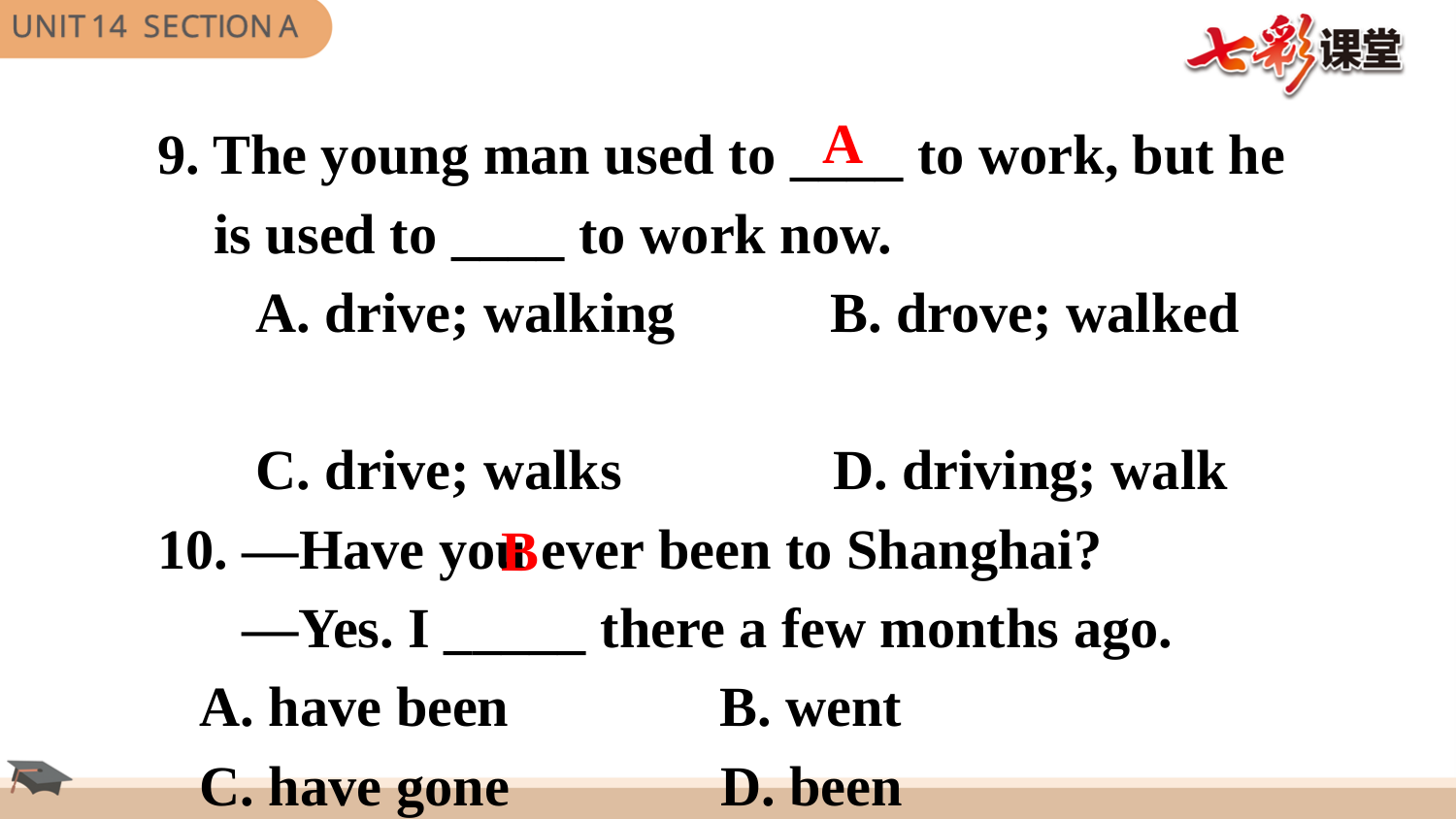

9. The young man used to ____ to work, but he
    is used to ____ to work now.
       A. drive; walking           B. drove; walked
       C. drive; walks               D. driving; walk
10. —Have you ever been to Shanghai?
      —Yes. I _____ there a few months ago.
   A. have been               B. went
   C. have gone               D. been
A
B